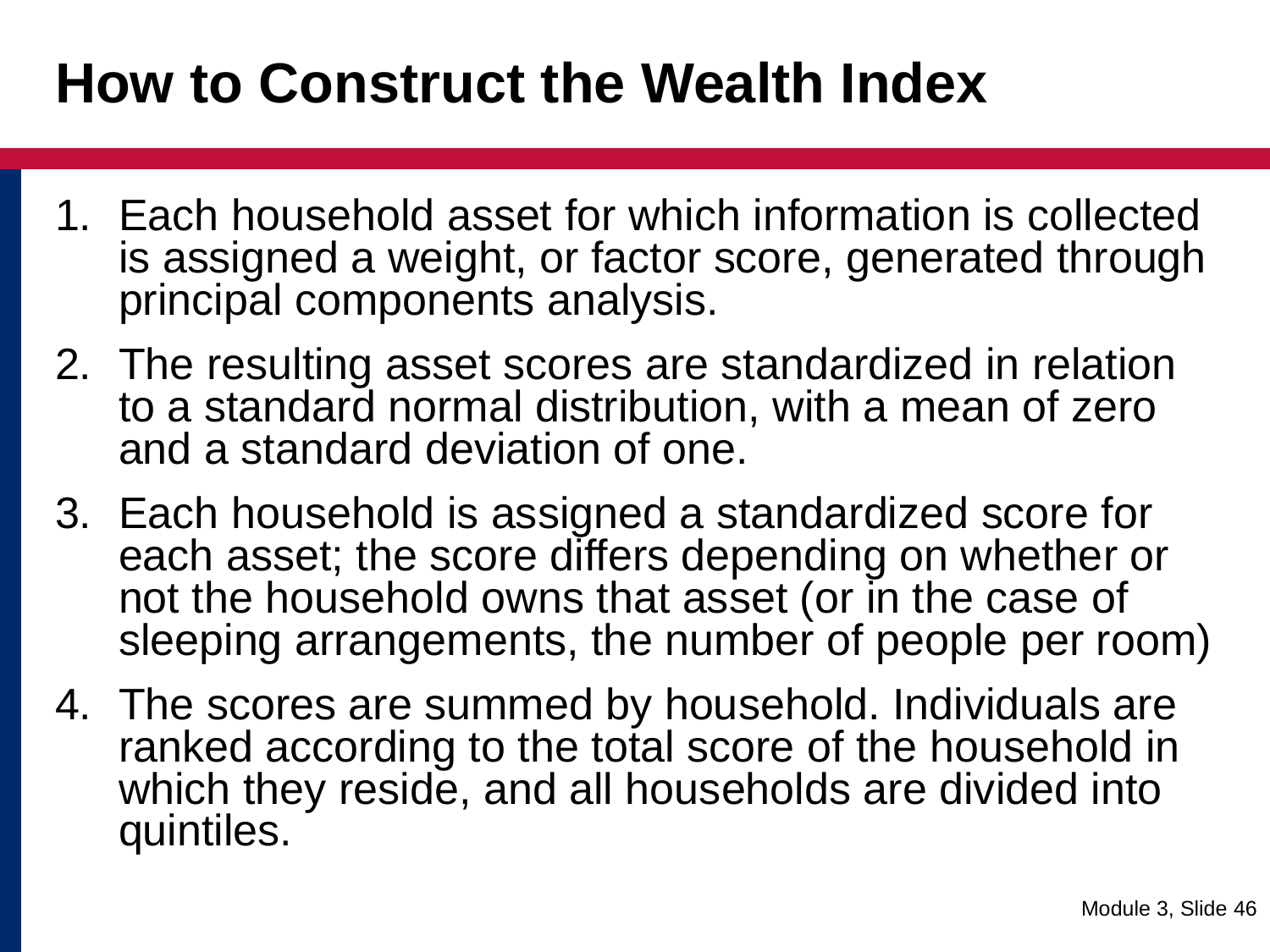

# How to Construct the Wealth Index
Each household asset for which information is collected is assigned a weight, or factor score, generated through principal components analysis.
The resulting asset scores are standardized in relation to a standard normal distribution, with a mean of zero and a standard deviation of one.
Each household is assigned a standardized score for each asset; the score differs depending on whether or not the household owns that asset (or in the case of sleeping arrangements, the number of people per room)
The scores are summed by household. Individuals are ranked according to the total score of the household in which they reside, and all households are divided into quintiles.
Module 3, Slide 46